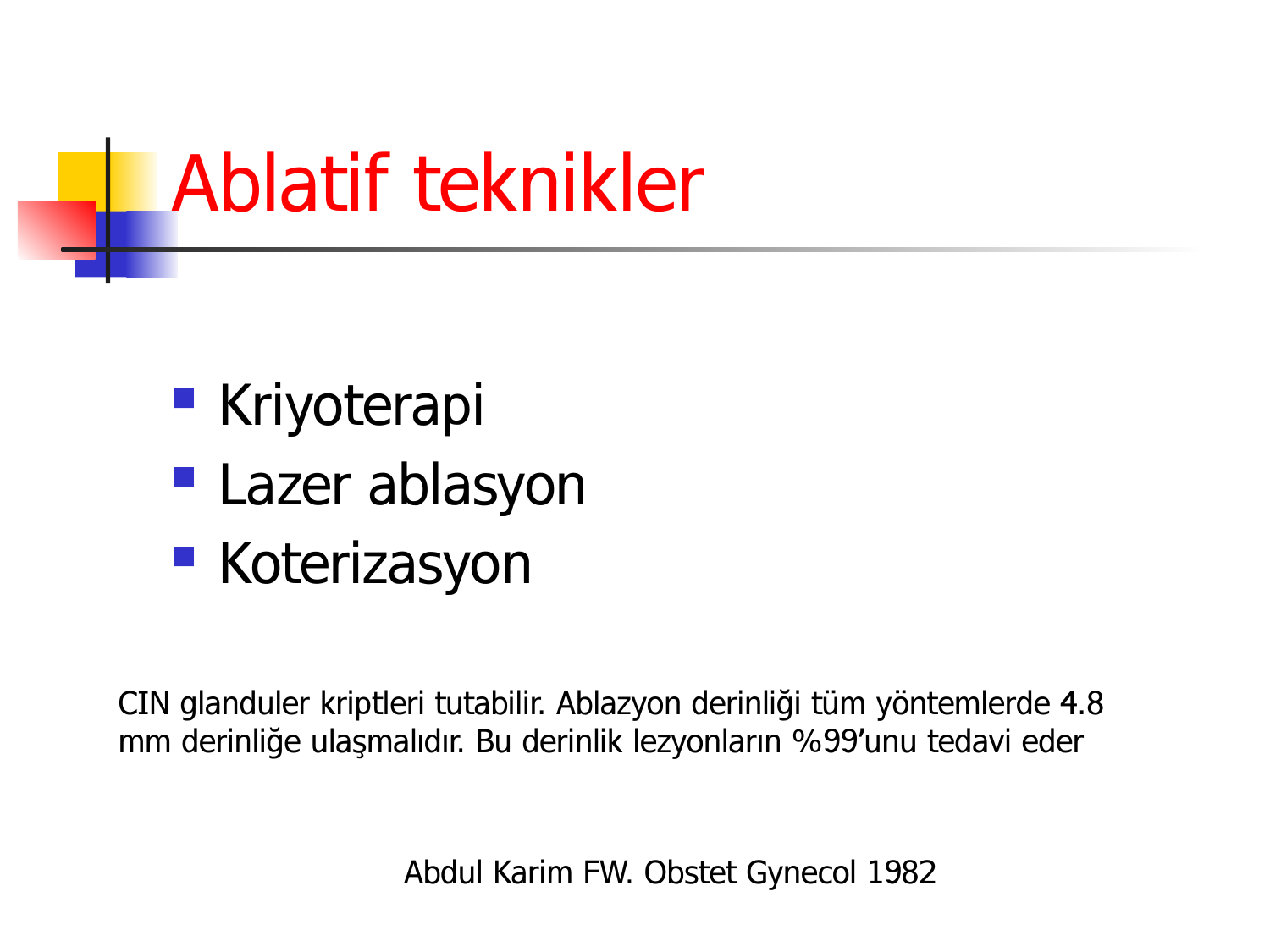

# Ablatif teknikler
Kriyoterapi
Lazer ablasyon
Koterizasyon
CIN glanduler kriptleri tutabilir. Ablazyon derinliği tüm yöntemlerde 4.8 mm derinliğe ulaşmalıdır. Bu derinlik lezyonların %99’unu tedavi eder
Abdul Karim FW. Obstet Gynecol 1982